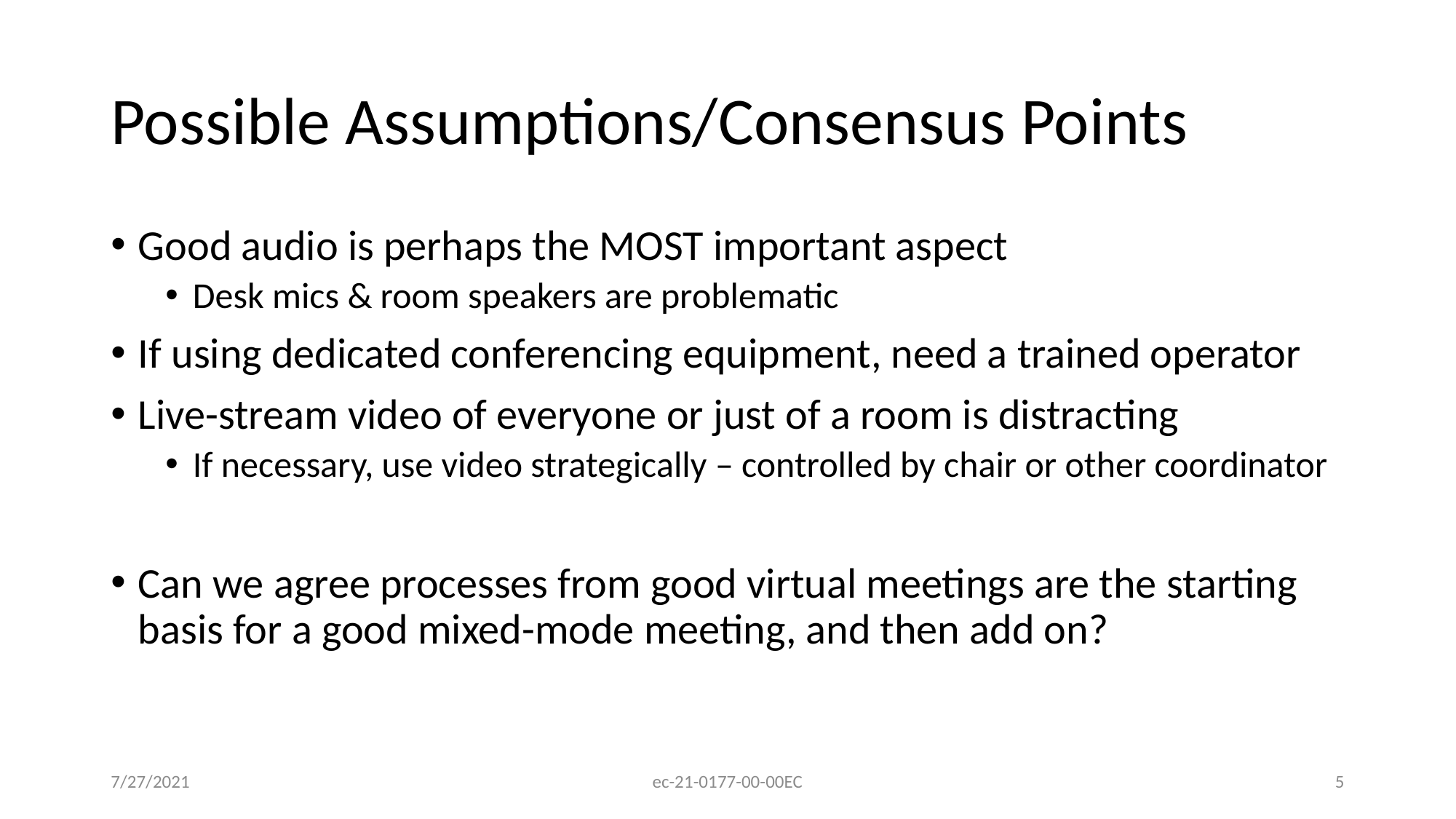

# Possible Assumptions/Consensus Points
Good audio is perhaps the MOST important aspect
Desk mics & room speakers are problematic
If using dedicated conferencing equipment, need a trained operator
Live-stream video of everyone or just of a room is distracting
If necessary, use video strategically – controlled by chair or other coordinator

Can we agree processes from good virtual meetings are the starting basis for a good mixed-mode meeting, and then add on?

7/27/2021
ec-21-0177-00-00EC
5